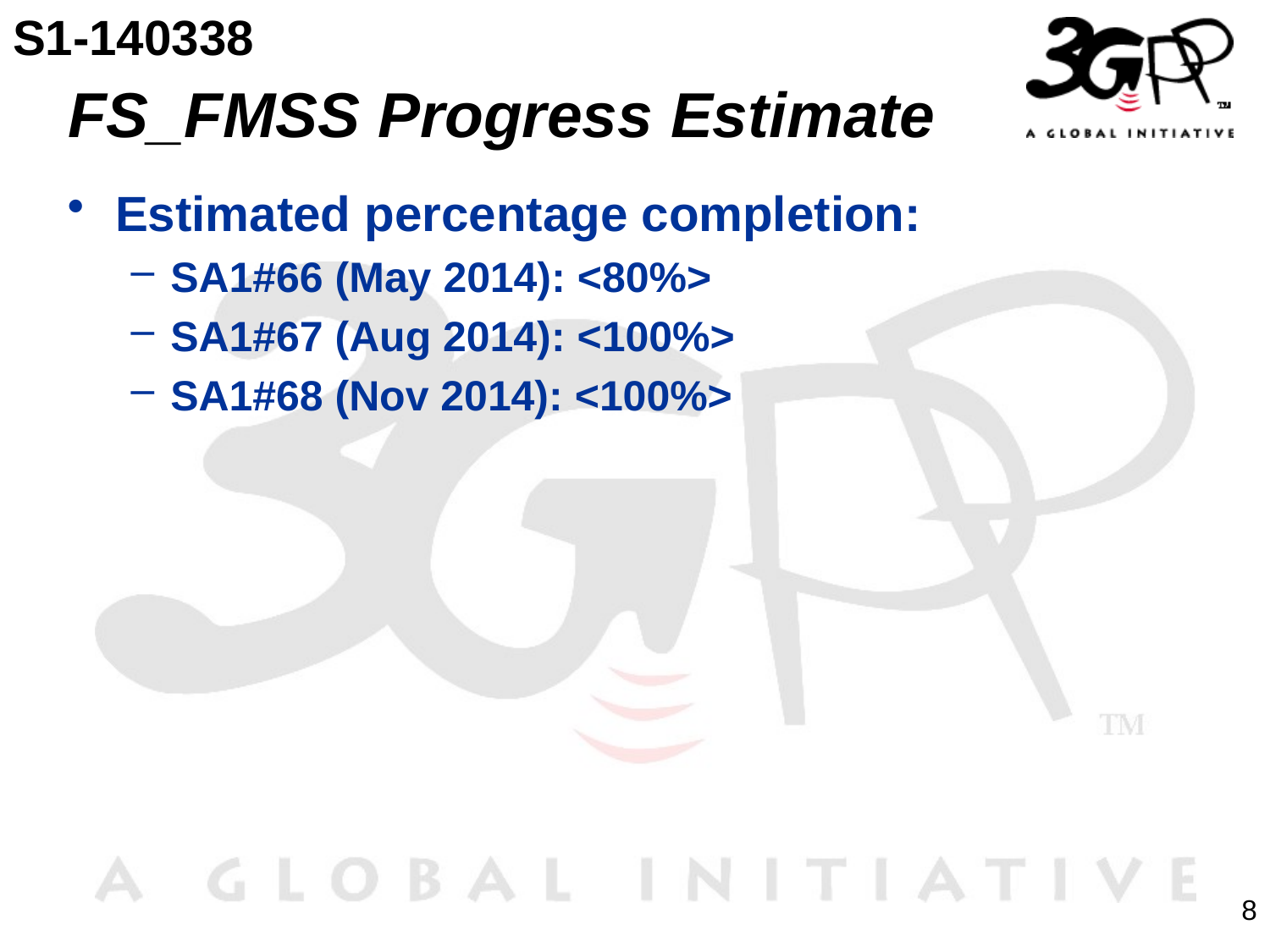

S1-140338
# FS_FMSS Progress Estimate
Estimated percentage completion:
SA1#66 (May 2014): <80%>
SA1#67 (Aug 2014): <100%>
SA1#68 (Nov 2014): <100%>
8